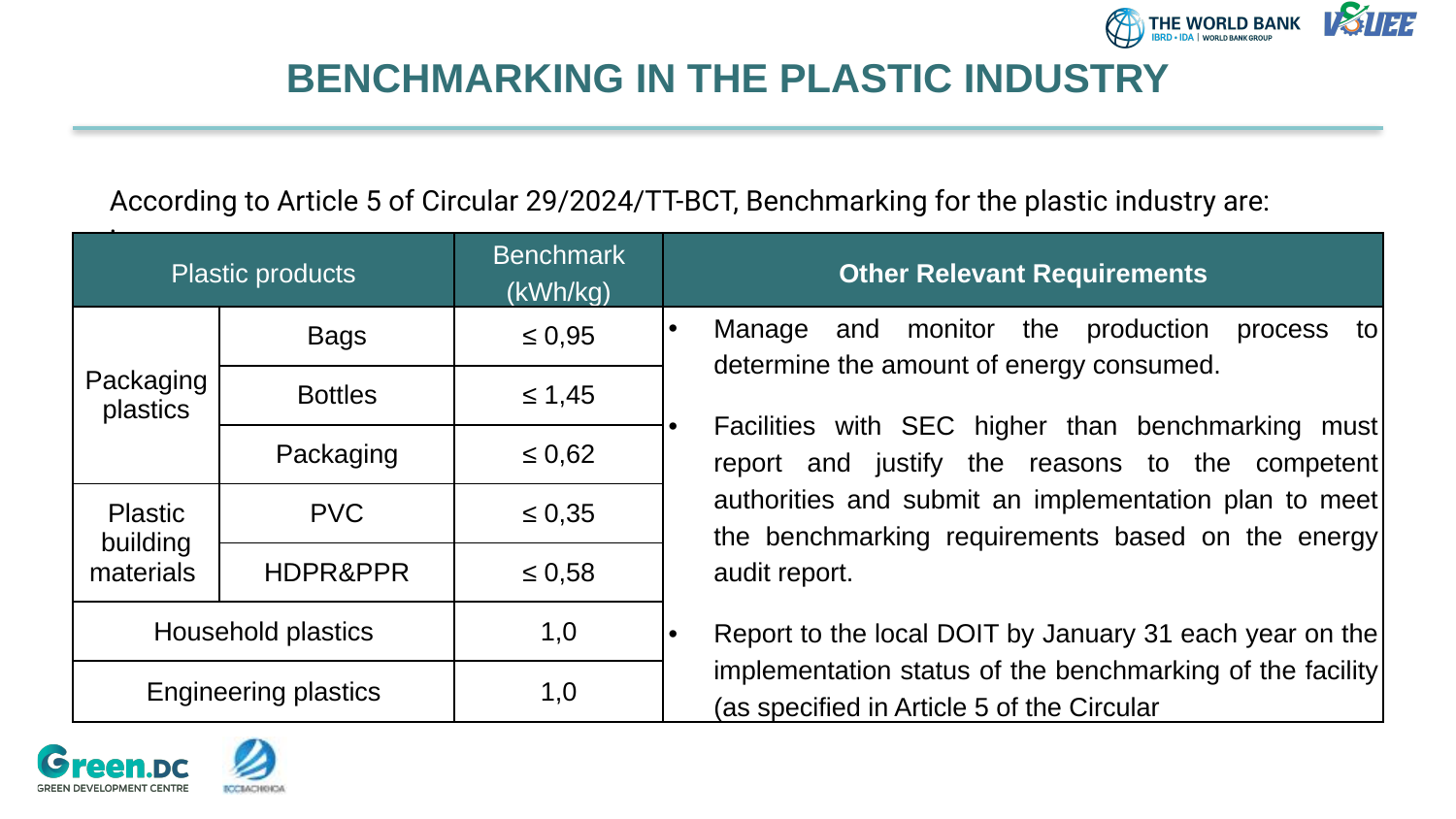

# BENCHMARKING IN THE PLASTIC INDUSTRY
According to Article 5 of Circular 29/2024/TT-BCT, Benchmarking for the plastic industry are:
:
| Plastic products | Quy mô (triệu lít/năm) | Benchmark (kWh/kg) | Other Relevant Requirements |
| --- | --- | --- | --- |
| Packaging plastics | Bags | ≤ 0,95 | Manage and monitor the production process to determine the amount of energy consumed. Facilities with SEC higher than benchmarking must report and justify the reasons to the competent authorities and submit an implementation plan to meet the benchmarking requirements based on the energy audit report. Report to the local DOIT by January 31 each year on the implementation status of the benchmarking of the facility (as specified in Article 5 of the Circular |
|  | Bottles | ≤ 1,45 |  |
|  | Packaging | ≤ 0,62 |  |
| Plastic building materials | PVC | ≤ 0,35 |  |
|  | HDPR&PPR | ≤ 0,58 |  |
| Household plastics |  | 1,0 |  |
| Engineering plastics |  | 1,0 |  |